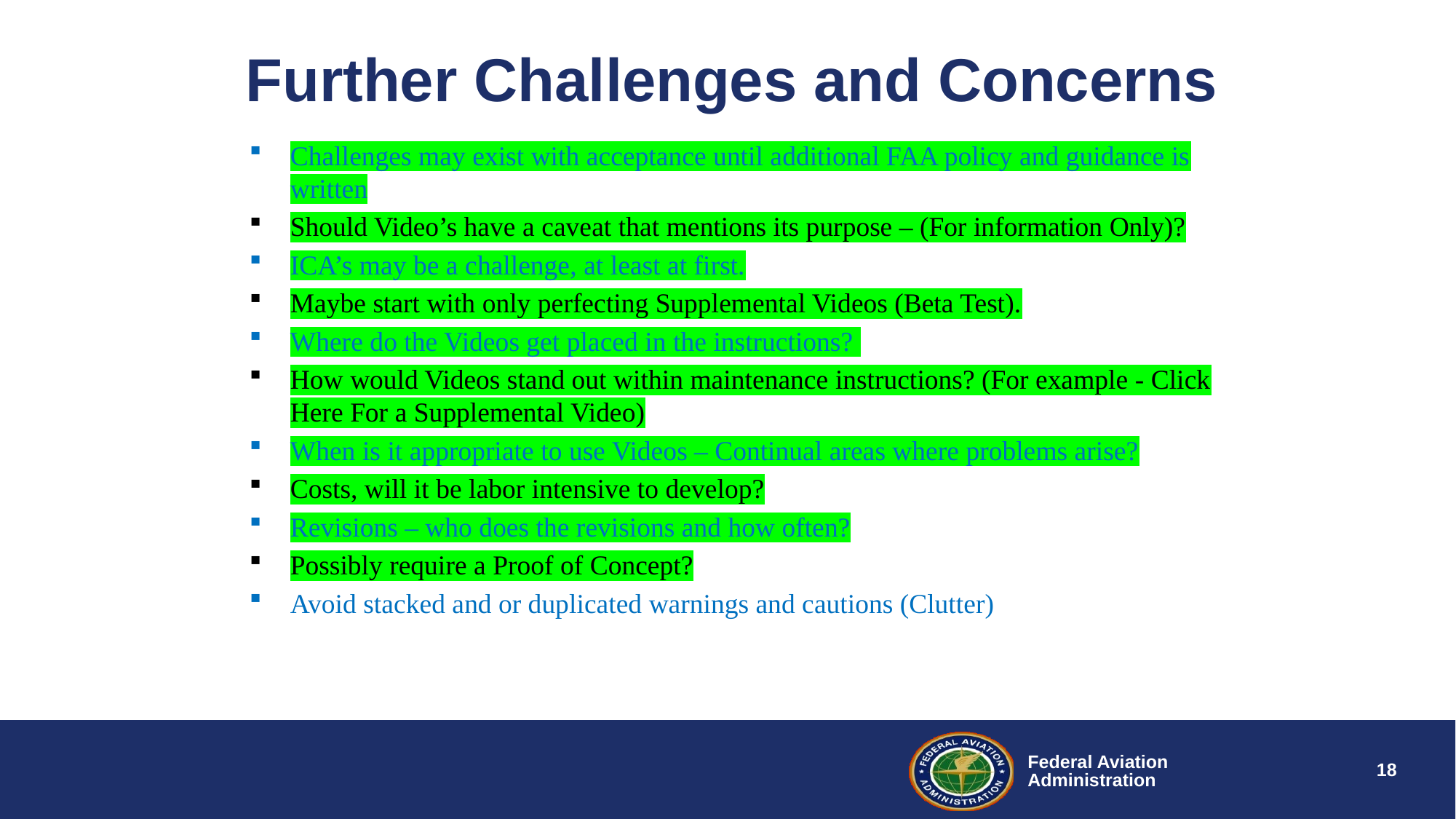

# Further Challenges and Concerns
Challenges may exist with acceptance until additional FAA policy and guidance is written
Should Video’s have a caveat that mentions its purpose – (For information Only)?
ICA’s may be a challenge, at least at first.
Maybe start with only perfecting Supplemental Videos (Beta Test).
Where do the Videos get placed in the instructions?
How would Videos stand out within maintenance instructions? (For example - Click Here For a Supplemental Video)
When is it appropriate to use Videos – Continual areas where problems arise?
Costs, will it be labor intensive to develop?
Revisions – who does the revisions and how often?
Possibly require a Proof of Concept?
Avoid stacked and or duplicated warnings and cautions (Clutter)